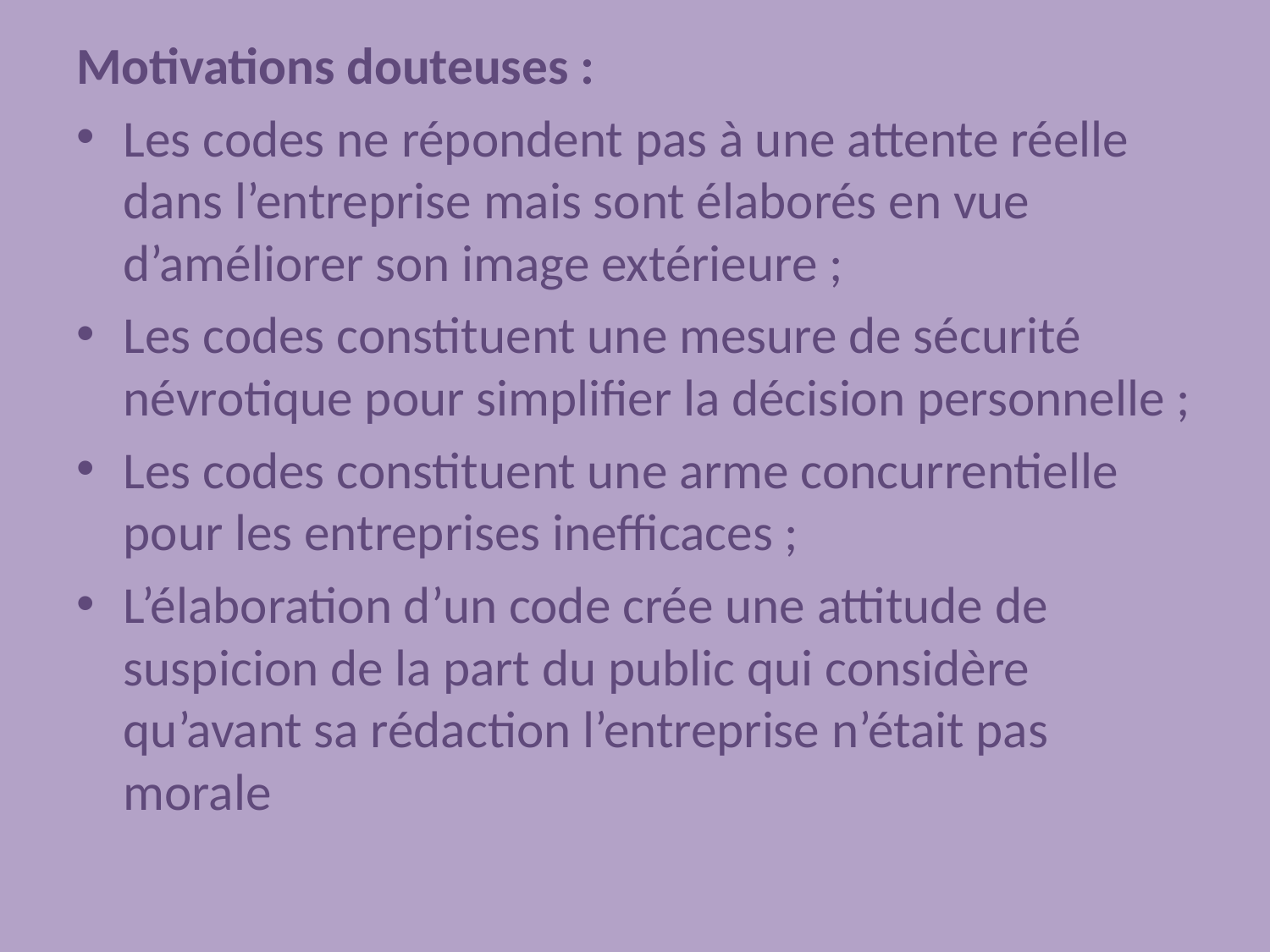

Motivations douteuses :
Les codes ne répondent pas à une attente réelle dans l’entreprise mais sont élaborés en vue d’améliorer son image extérieure ;
Les codes constituent une mesure de sécurité névrotique pour simplifier la décision personnelle ;
Les codes constituent une arme concurrentielle pour les entreprises inefficaces ;
L’élaboration d’un code crée une attitude de suspicion de la part du public qui considère qu’avant sa rédaction l’entreprise n’était pas morale